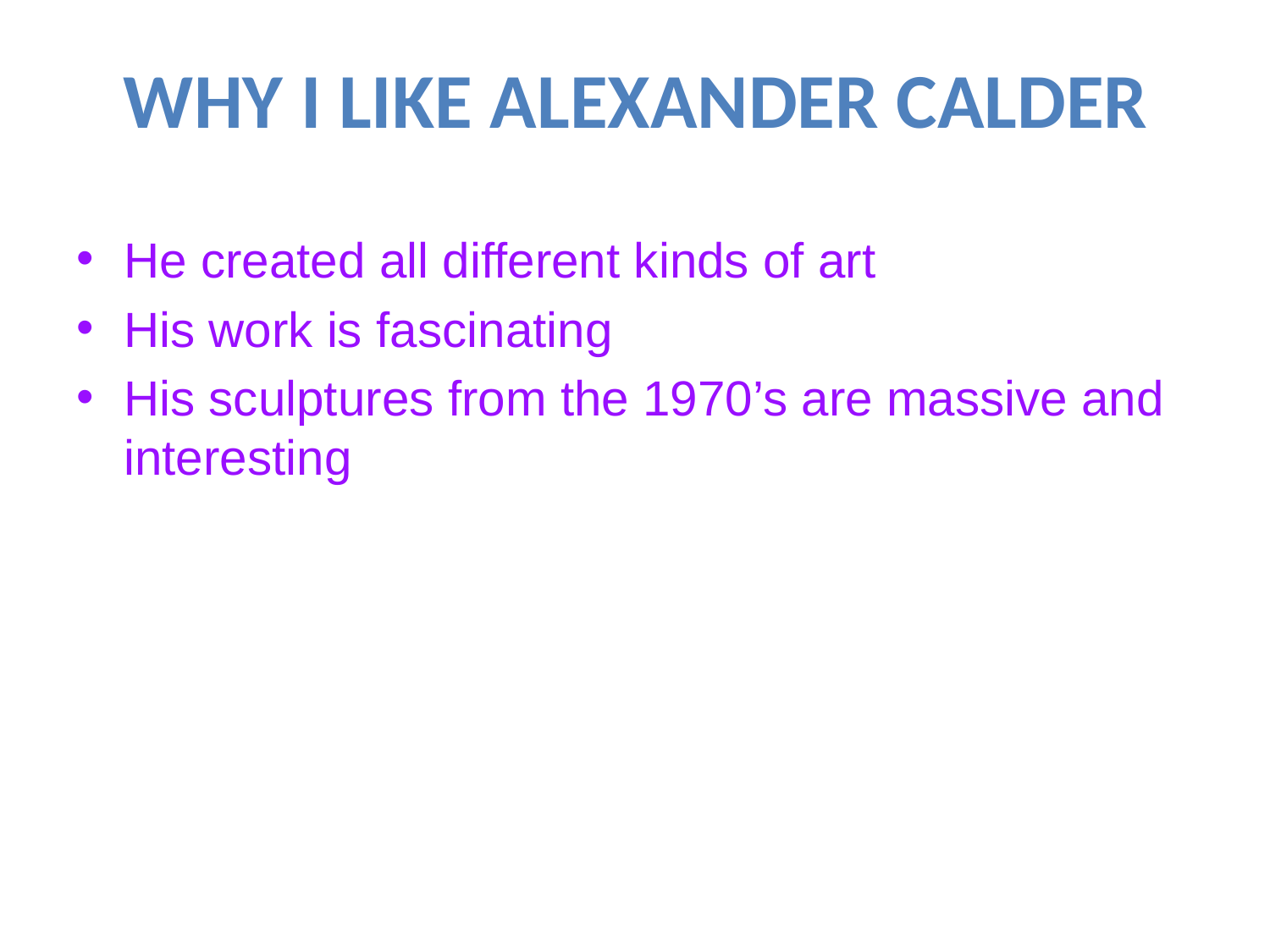

# Why I like Alexander Calder
He created all different kinds of art
His work is fascinating
His sculptures from the 1970’s are massive and interesting